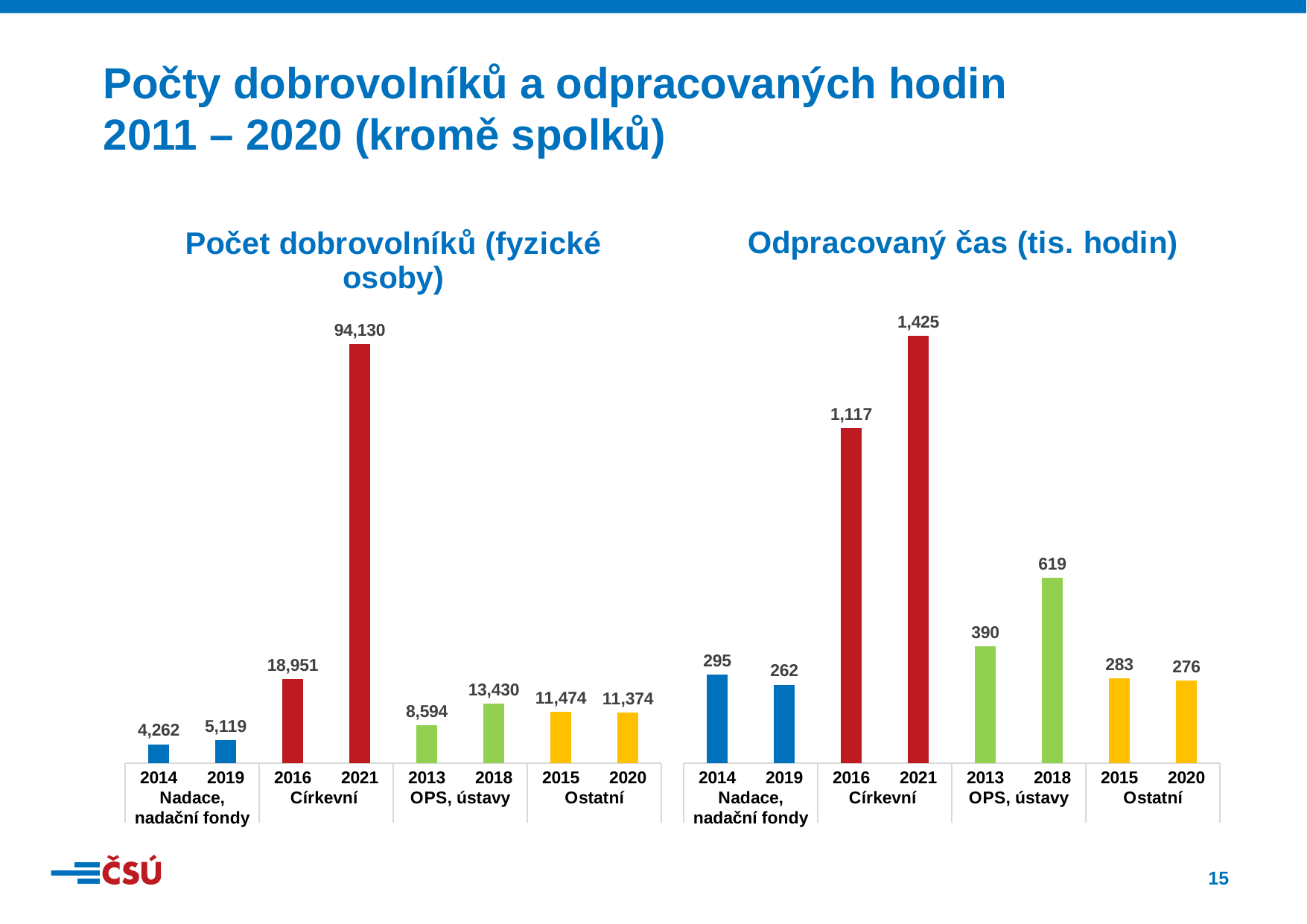

Počty dobrovolníků a odpracovaných hodin
2011 – 2020 (kromě spolků)

### Chart: Počet dobrovolníků (fyzické osoby)

| Category | Počet dobrovolníků |
|---|---|
| 2014 | 4262.0 |
| 2019 | 5119.0 |
| 2016 | 18951.0 |
| 2021 | 94130.0 |
| 2013 | 8594.0 |
| 2018 | 13430.0 |
| 2015 | 11474.0 |
| 2020 | 11374.0 |

### Chart: Odpracovaný čas (tis. hodin)

| Category | Odpracovaný čas (v tis. hodin) |
|---|---|
| 2014 | 295.0 |
| 2019 | 262.0 |
| 2016 | 1117.0 |
| 2021 | 1425.0 |
| 2013 | 390.0 |
| 2018 | 619.0 |
| 2015 | 283.0 |
| 2020 | 276.0 |